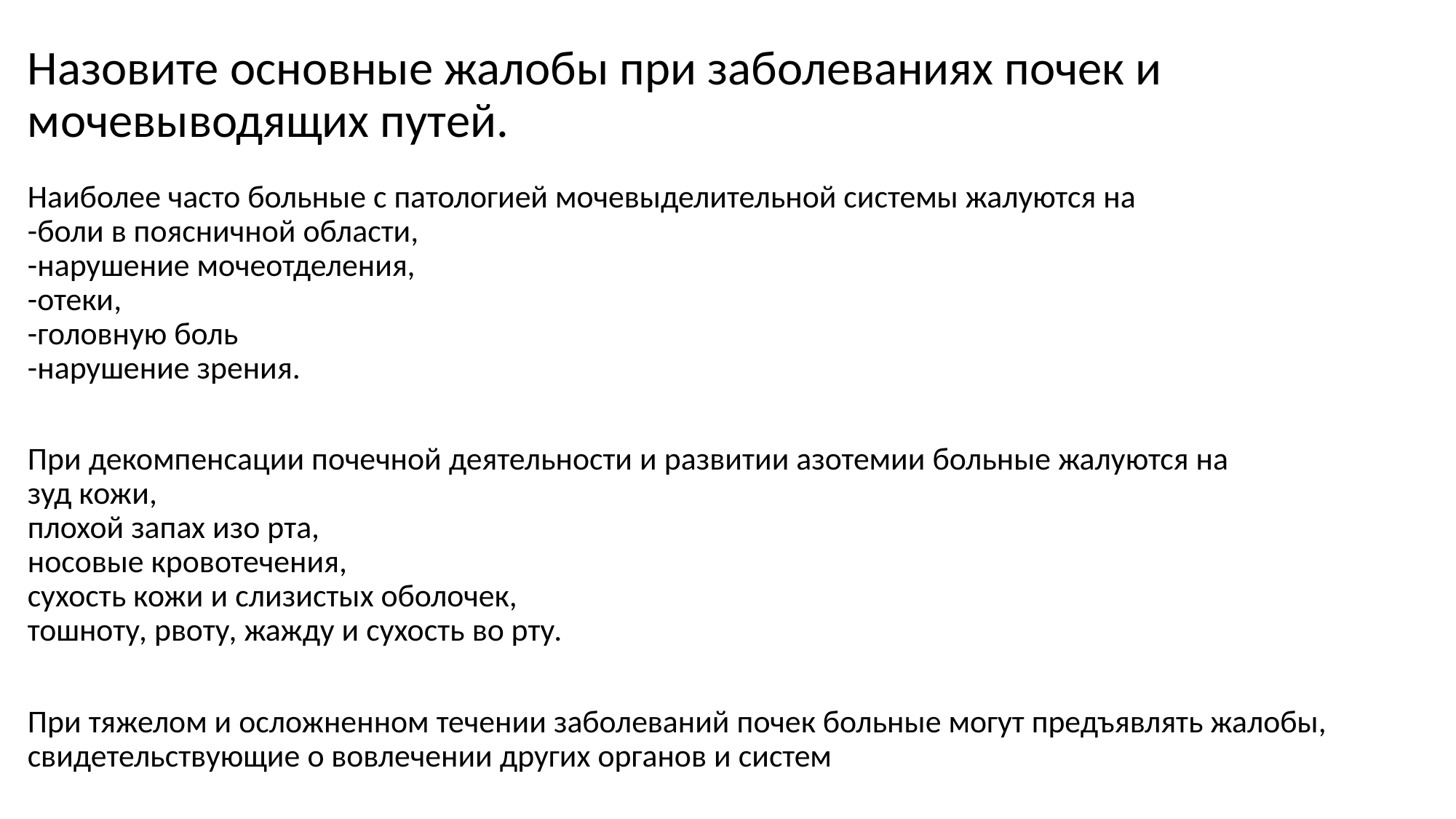

# Назовите основные жалобы при заболеваниях почек и мочевыводящих путей.
Наиболее часто больные с патологией мочевыделительной системы жалуются на
-боли в поясничной области,
-нарушение мочеотделения,
-отеки,
-головную боль
-нарушение зрения.

При декомпенсации почечной деятельности и развитии азотемии больные жалуются на
зуд кожи,
плохой запах изо рта,
носовые кровотечения,
сухость кожи и слизистых оболочек,
тошноту, рвоту, жажду и сухость во рту.

При тяжелом и осложненном течении заболеваний почек больные могут предъявлять жалобы, свидетельствующие о вовлечении других органов и систем